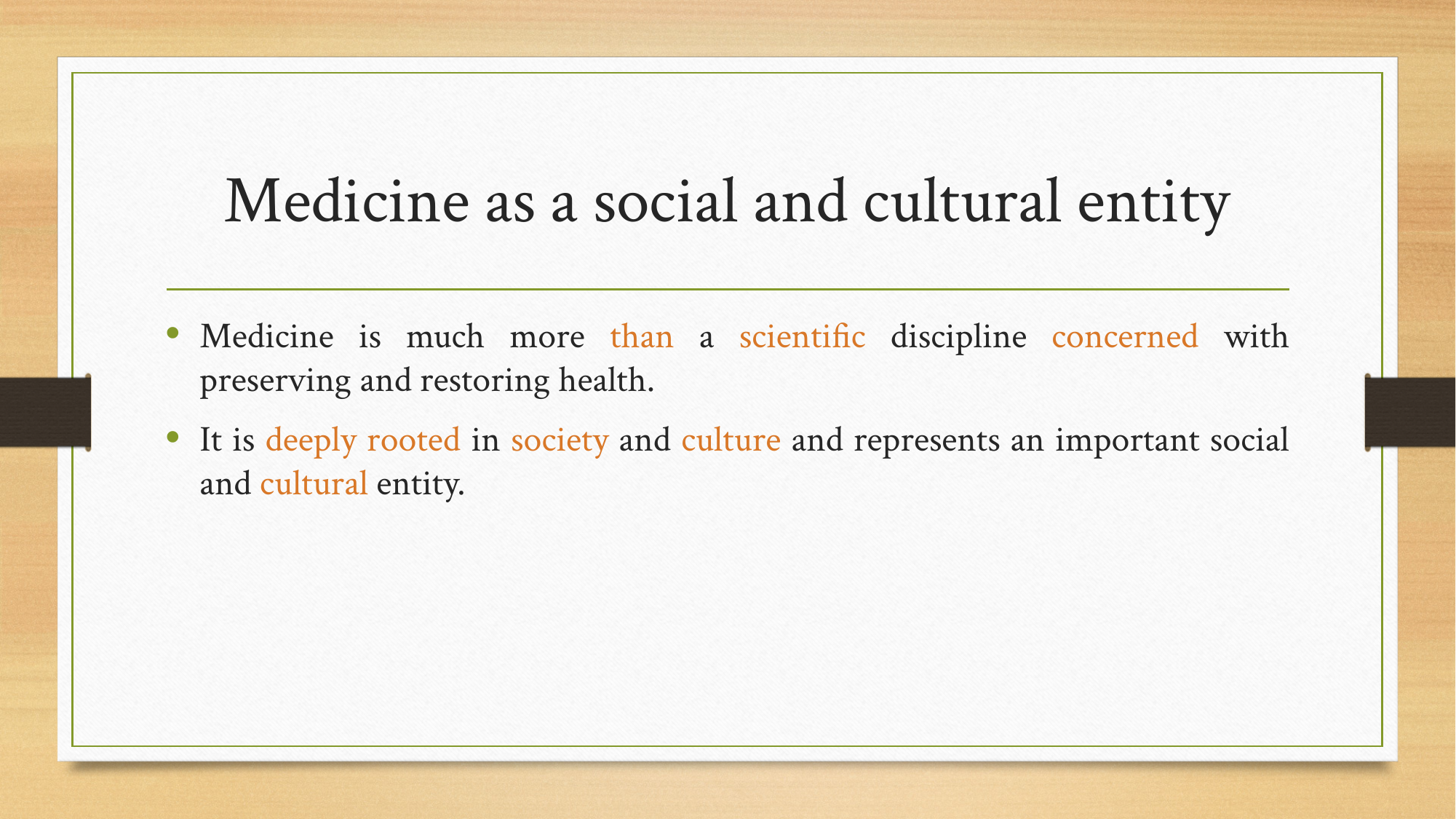

# Medicine as a social and cultural entity
Medicine is much more than a scientific discipline concerned with preserving and restoring health.
It is deeply rooted in society and culture and represents an important social and cultural entity.